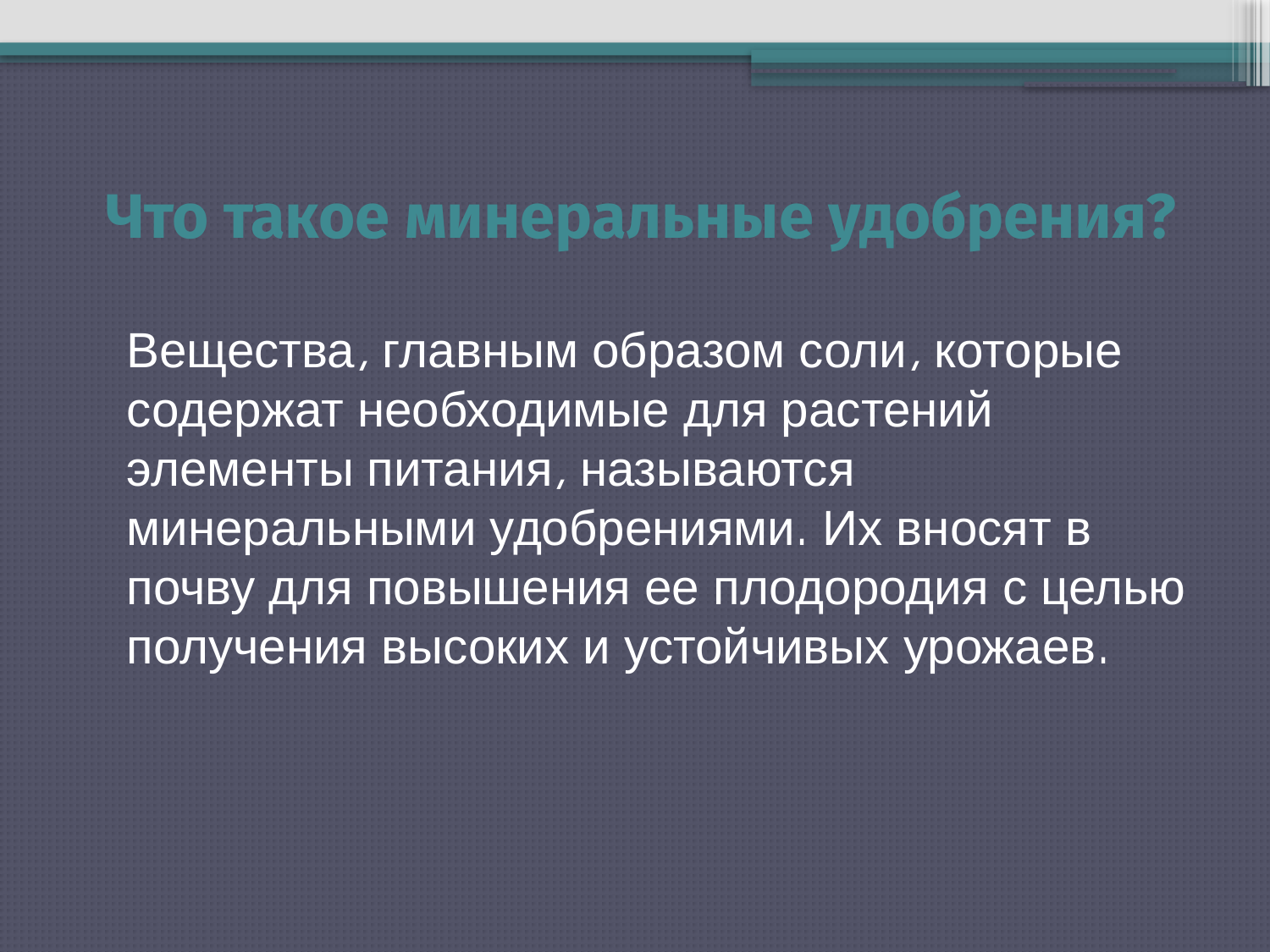

# Что такое минеральные удобрения?
   Вещества, главным образом соли, которые содержат необходимые для растений элементы питания, называются минеральными удобрениями. Их вносят в почву для повышения ее плодородия с целью получения высоких и устойчивых урожаев.